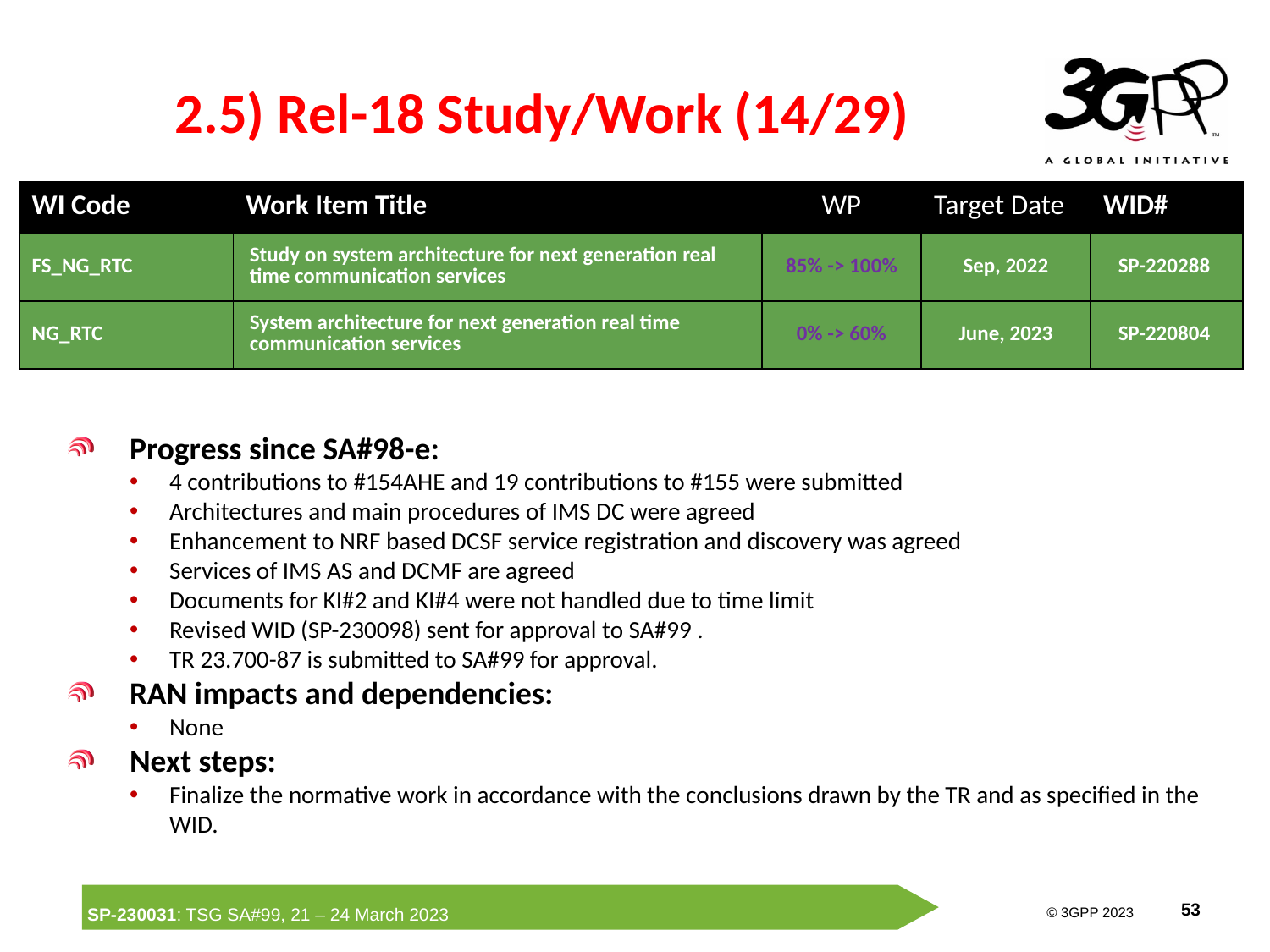

# 2.5) Rel-18 Study/Work (14/29)
| WI Code | Work Item Title | WP | Target Date | WID# |
| --- | --- | --- | --- | --- |
| FS\_NG\_RTC | Study on system architecture for next generation real time communication services | 85% -> 100% | Sep, 2022 | SP-220288 |
| NG\_RTC | System architecture for next generation real time communication services | 0% -> 60% | June, 2023 | SP-220804 |
Progress since SA#98-e:
4 contributions to #154AHE and 19 contributions to #155 were submitted
Architectures and main procedures of IMS DC were agreed
Enhancement to NRF based DCSF service registration and discovery was agreed
Services of IMS AS and DCMF are agreed
Documents for KI#2 and KI#4 were not handled due to time limit
Revised WID (SP-230098) sent for approval to SA#99 .
TR 23.700-87 is submitted to SA#99 for approval.
RAN impacts and dependencies:
None
Next steps:
Finalize the normative work in accordance with the conclusions drawn by the TR and as specified in the WID.